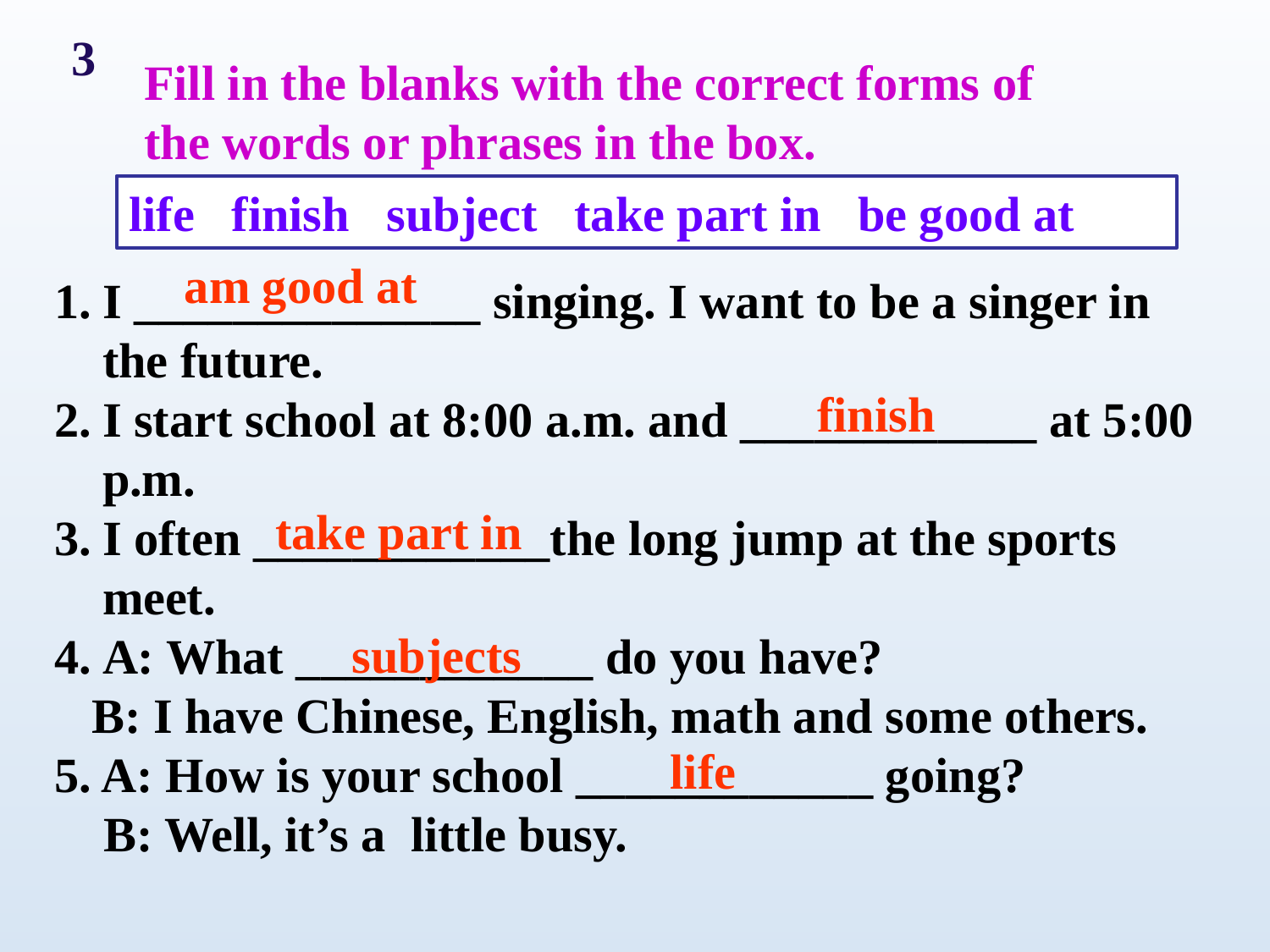

3
Fill in the blanks with the correct forms of the words or phrases in the box.
life   finish   subject   take part in   be good at
am good at
I ______________ singing. I want to be a singer in the future.
I start school at 8:00 a.m. and ____________ at 5:00 p.m.
I often ____________the long jump at the sports meet.
A: What ____________ do you have?
   B: I have Chinese, English, math and some others.
5. A: How is your school ____________ going?
    B: Well, it’s a  little busy.
finish
take part in
subjects
life